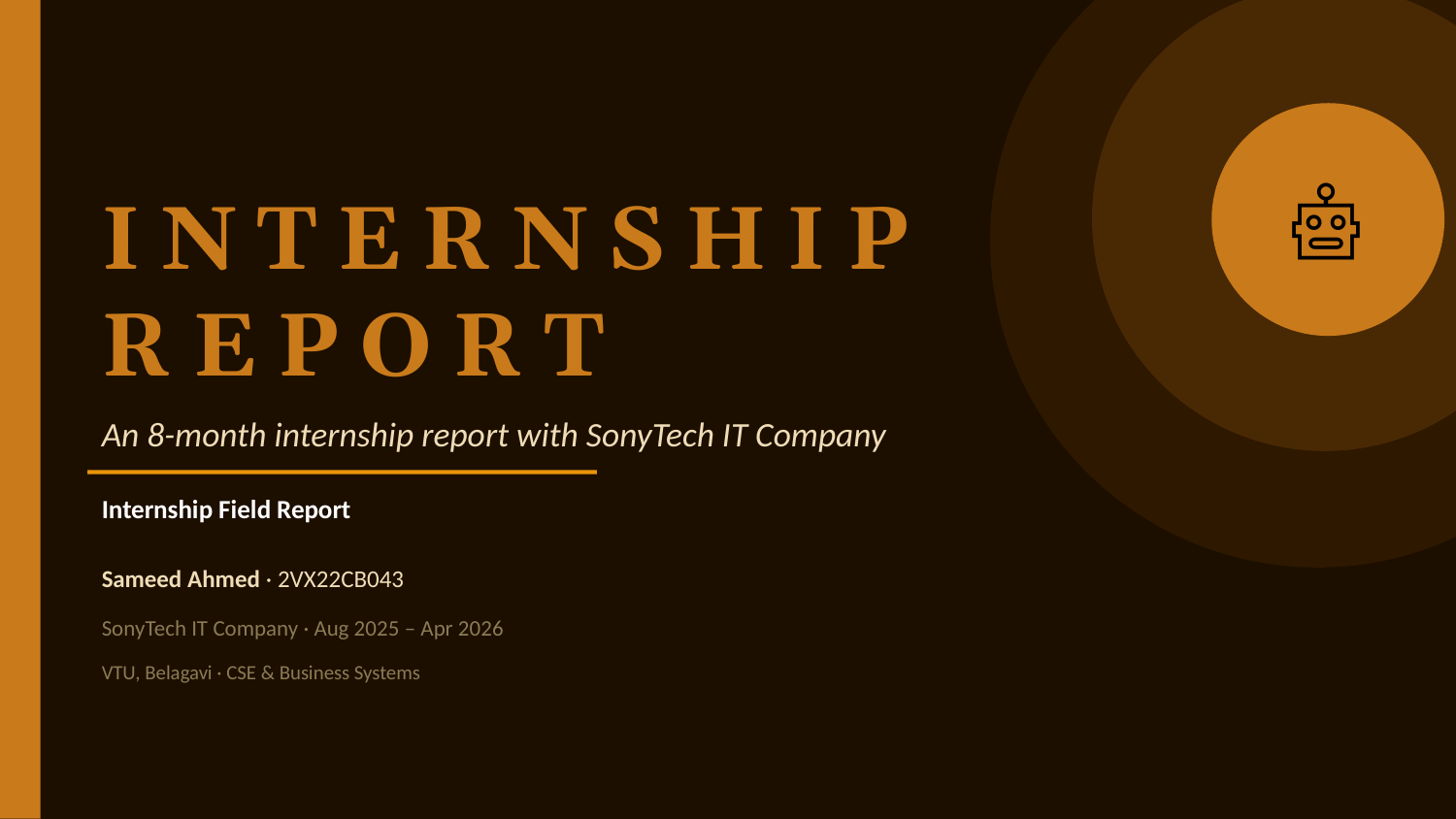

🤖

INTERNSHIP REPORT
An 8-month internship report with SonyTech IT Company

Internship Field Report
Sameed Ahmed · 2VX22CB043
SonyTech IT Company · Aug 2025 – Apr 2026
VTU, Belagavi · CSE & Business Systems